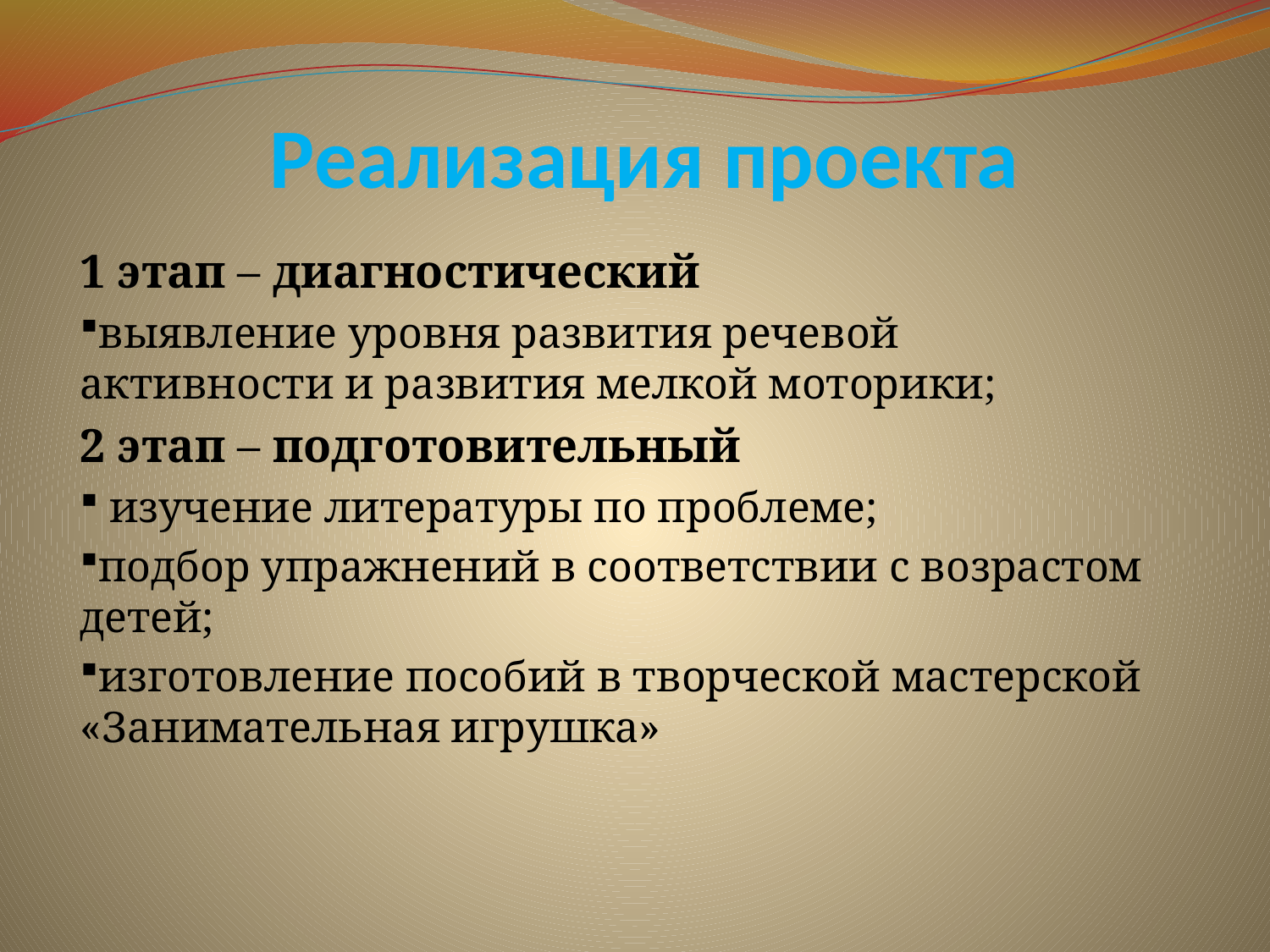

# Реализация проекта
1 этап – диагностический
выявление уровня развития речевой активности и развития мелкой моторики;
2 этап – подготовительный
 изучение литературы по проблеме;
подбор упражнений в соответствии с возрастом детей;
изготовление пособий в творческой мастерской «Занимательная игрушка»